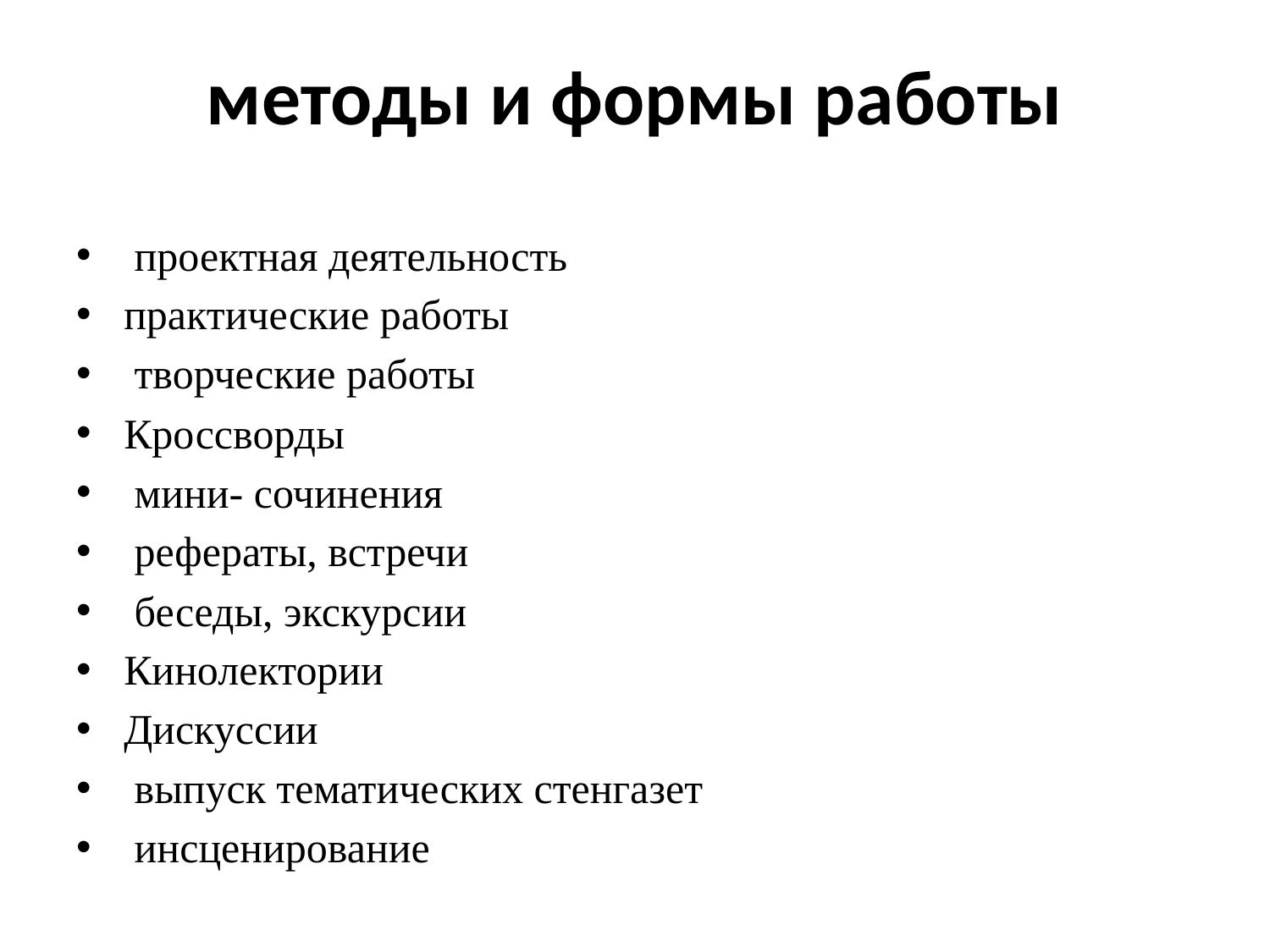

# методы и формы работы
 проектная деятельность
практические работы
 творческие работы
Кроссворды
 мини- сочинения
 рефераты, встречи
 беседы, экскурсии
Кинолектории
Дискуссии
 выпуск тематических стенгазет
 инсценирование